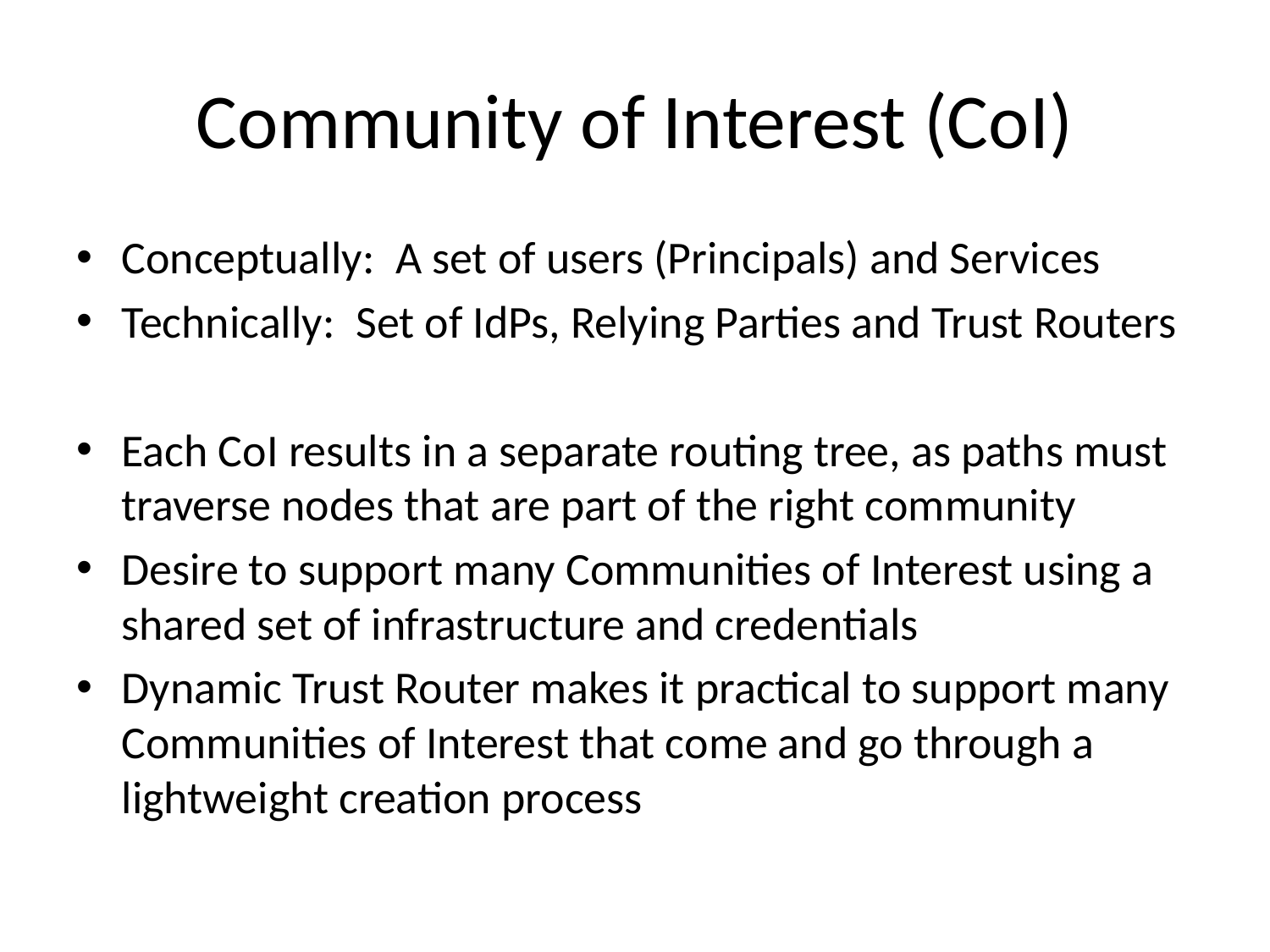

# Community of Interest (CoI)
Conceptually:  A set of users (Principals) and Services
Technically:  Set of IdPs, Relying Parties and Trust Routers

Each CoI results in a separate routing tree, as paths must traverse nodes that are part of the right community
Desire to support many Communities of Interest using a shared set of infrastructure and credentials
Dynamic Trust Router makes it practical to support many Communities of Interest that come and go through a lightweight creation process